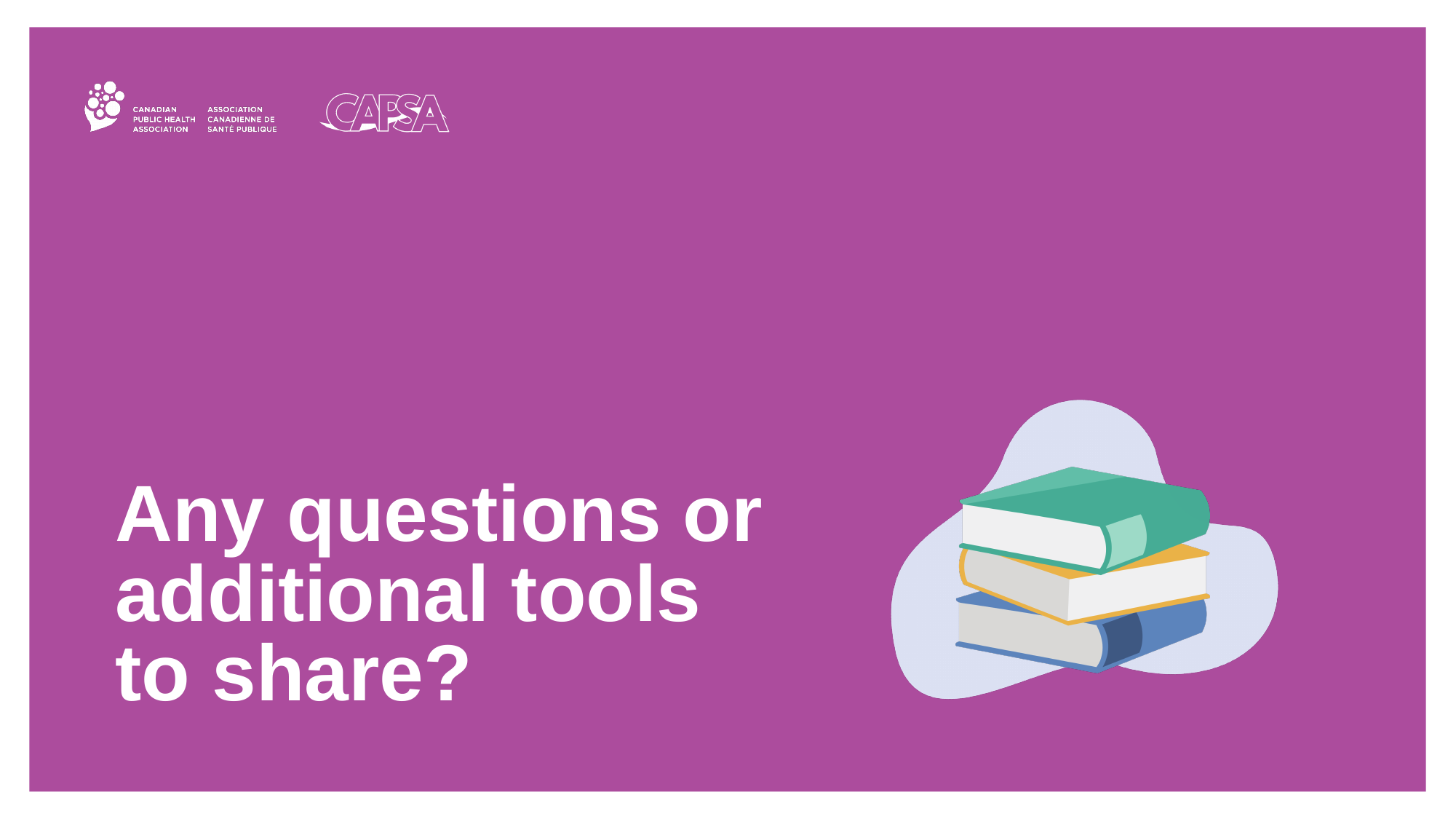

# Any questions or additional tools to share?